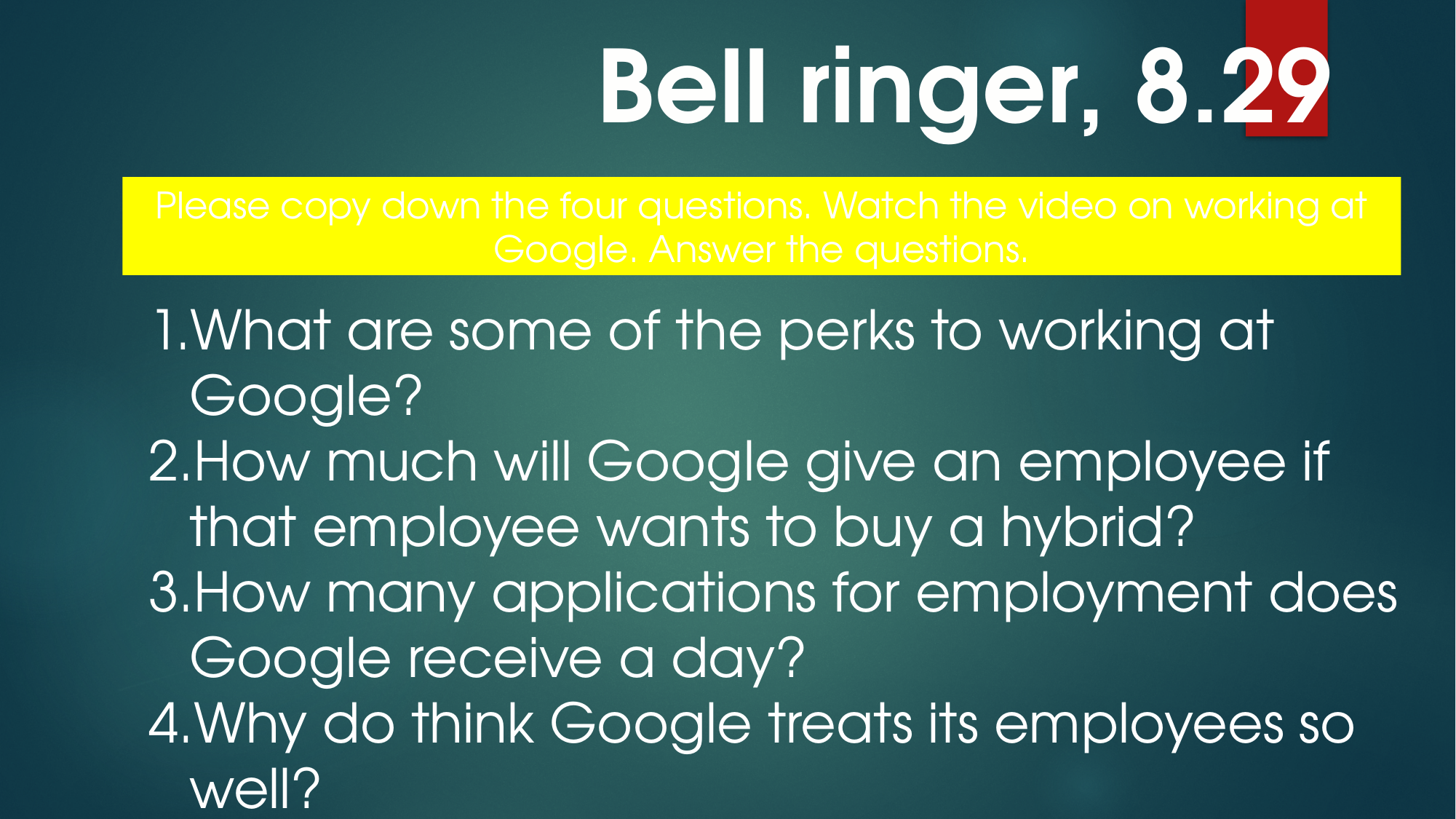

Bell ringer, 8.29
Please copy down the four questions. Watch the video on working at Google. Answer the questions.
What are some of the perks to working at Google?
How much will Google give an employee if that employee wants to buy a hybrid?
How many applications for employment does Google receive a day?
Why do think Google treats its employees so well?